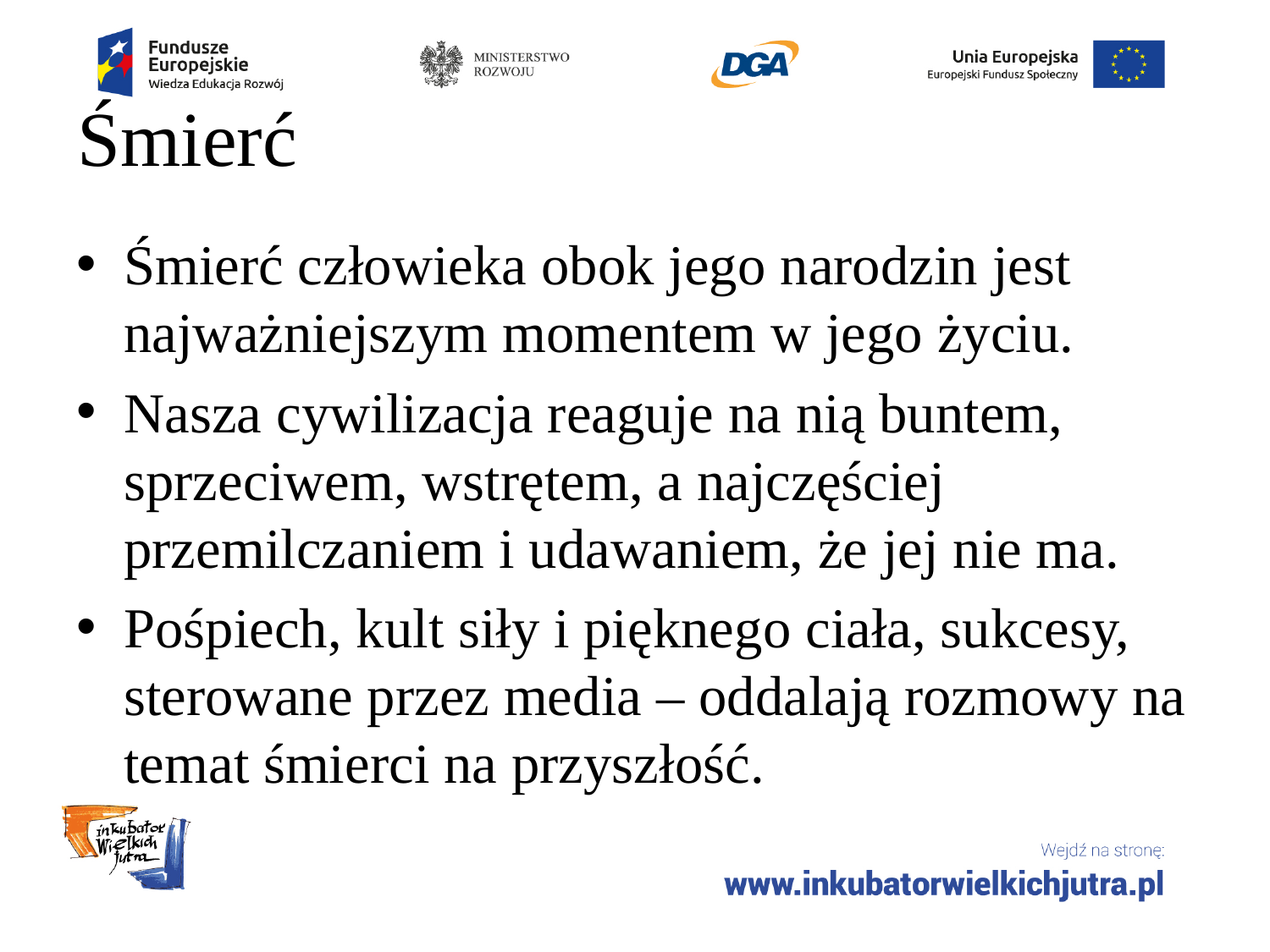

# Śmierć
Śmierć człowieka obok jego narodzin jest najważniejszym momentem w jego życiu.
Nasza cywilizacja reaguje na nią buntem, sprzeciwem, wstrętem, a najczęściej przemilczaniem i udawaniem, że jej nie ma.
Pośpiech, kult siły i pięknego ciała, sukcesy, sterowane przez media – oddalają rozmowy na temat śmierci na przyszłość.